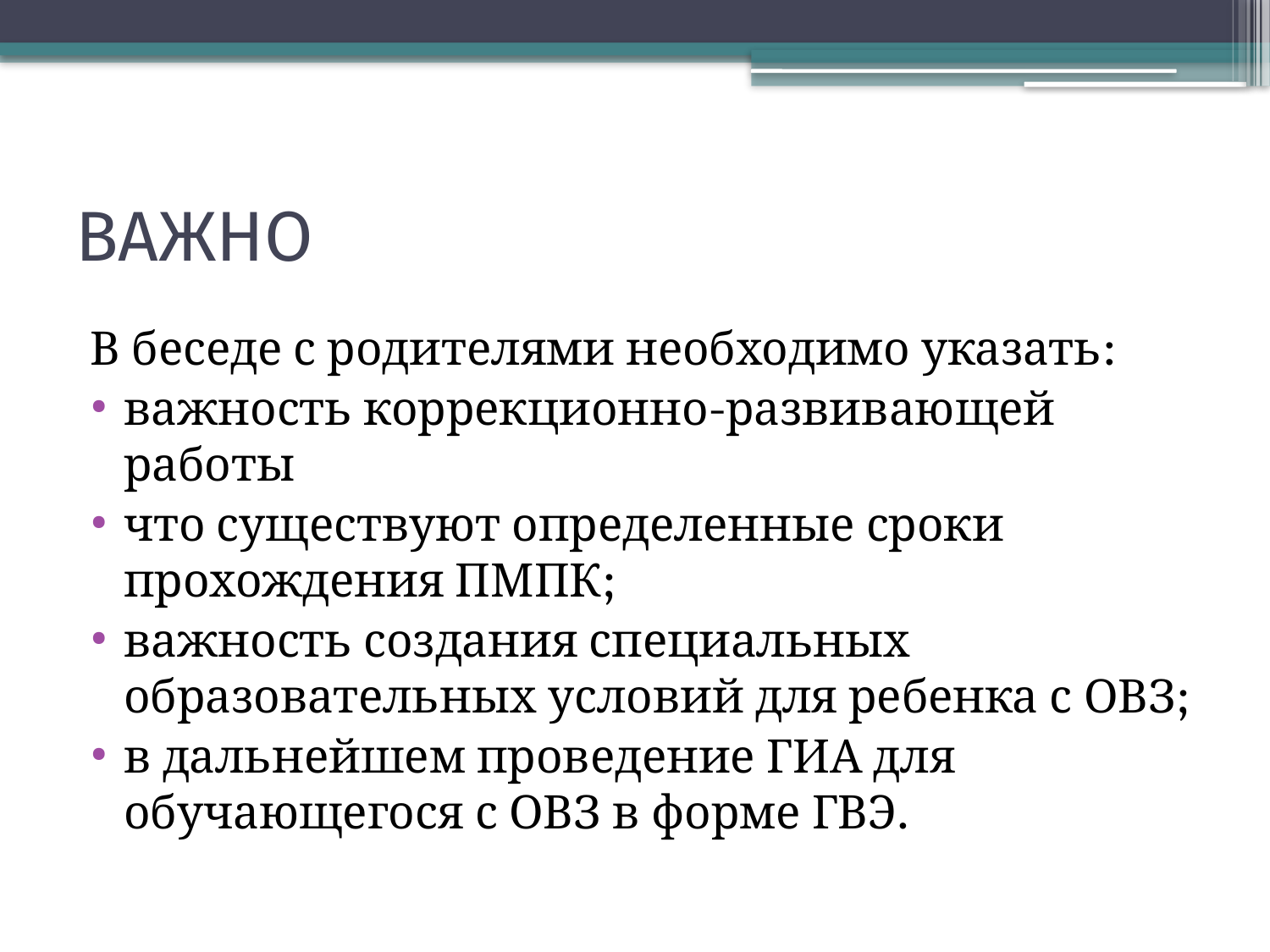

# ВАЖНО
В беседе с родителями необходимо указать:
важность коррекционно-развивающей работы
что существуют определенные сроки прохождения ПМПК;
важность создания специальных образовательных условий для ребенка с ОВЗ;
в дальнейшем проведение ГИА для обучающегося с ОВЗ в форме ГВЭ.